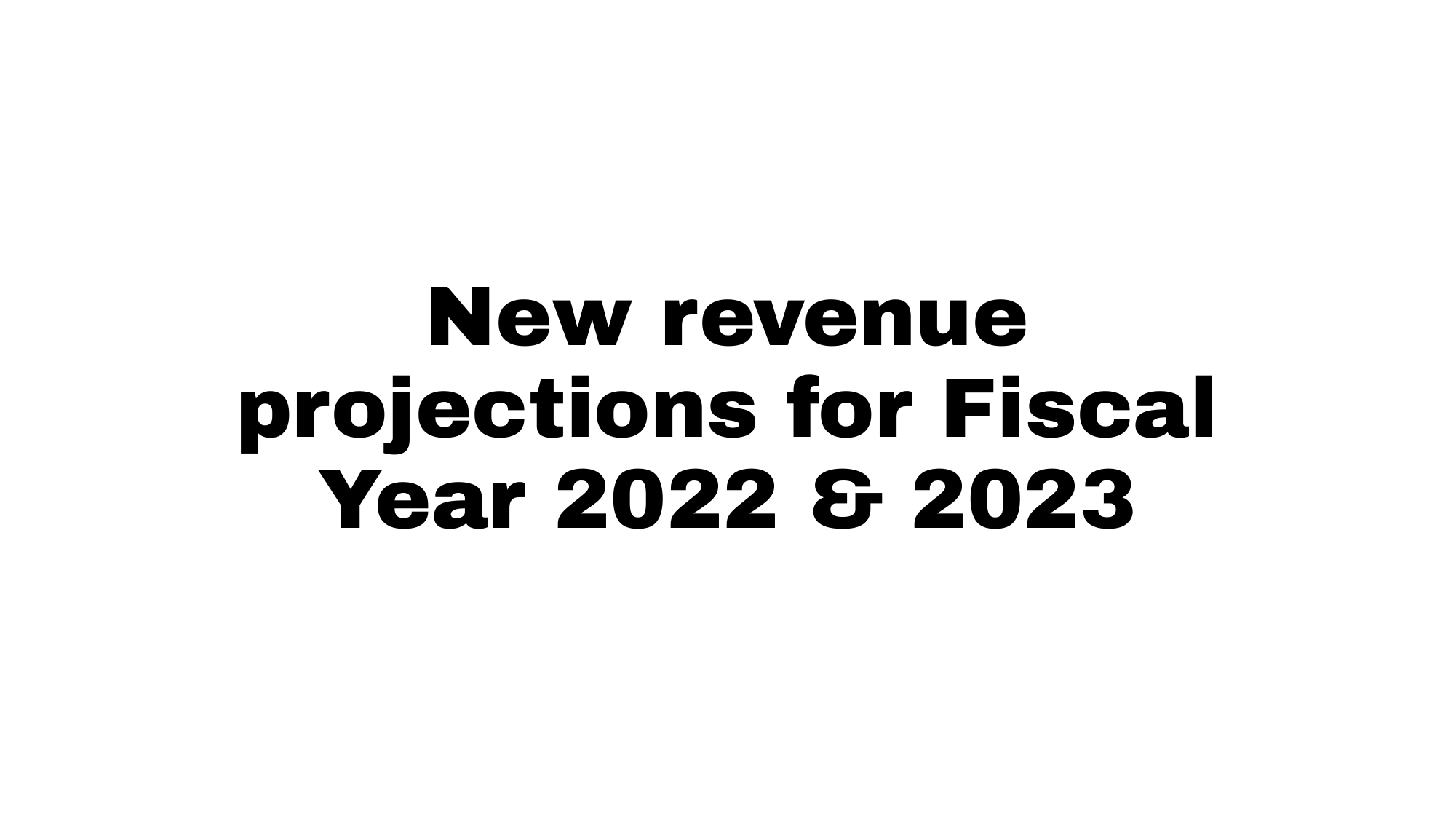

# New revenue projections for Fiscal Year 2022 & 2023